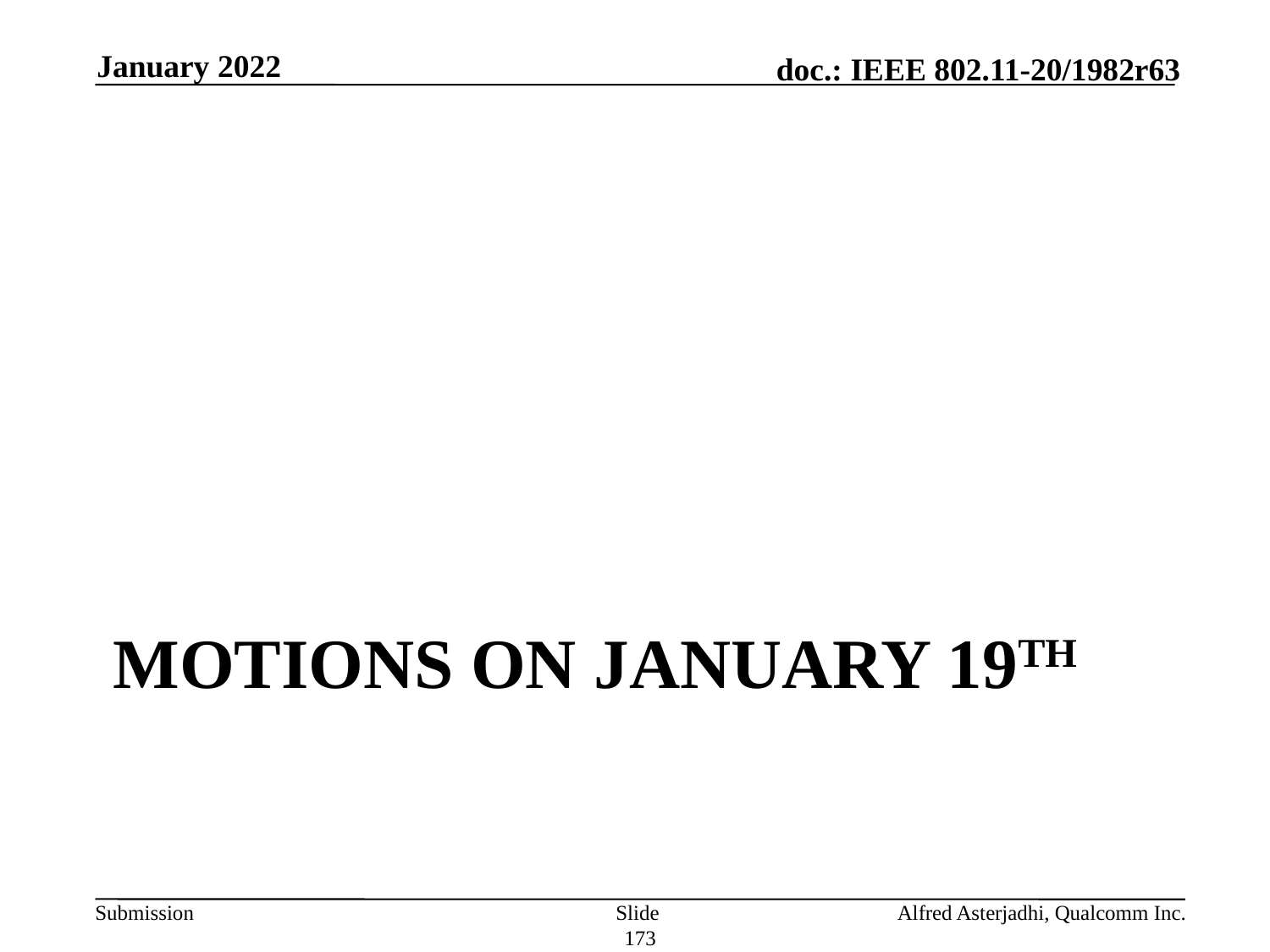

January 2022

# Motions on January 19th
Slide 173
Alfred Asterjadhi, Qualcomm Inc.